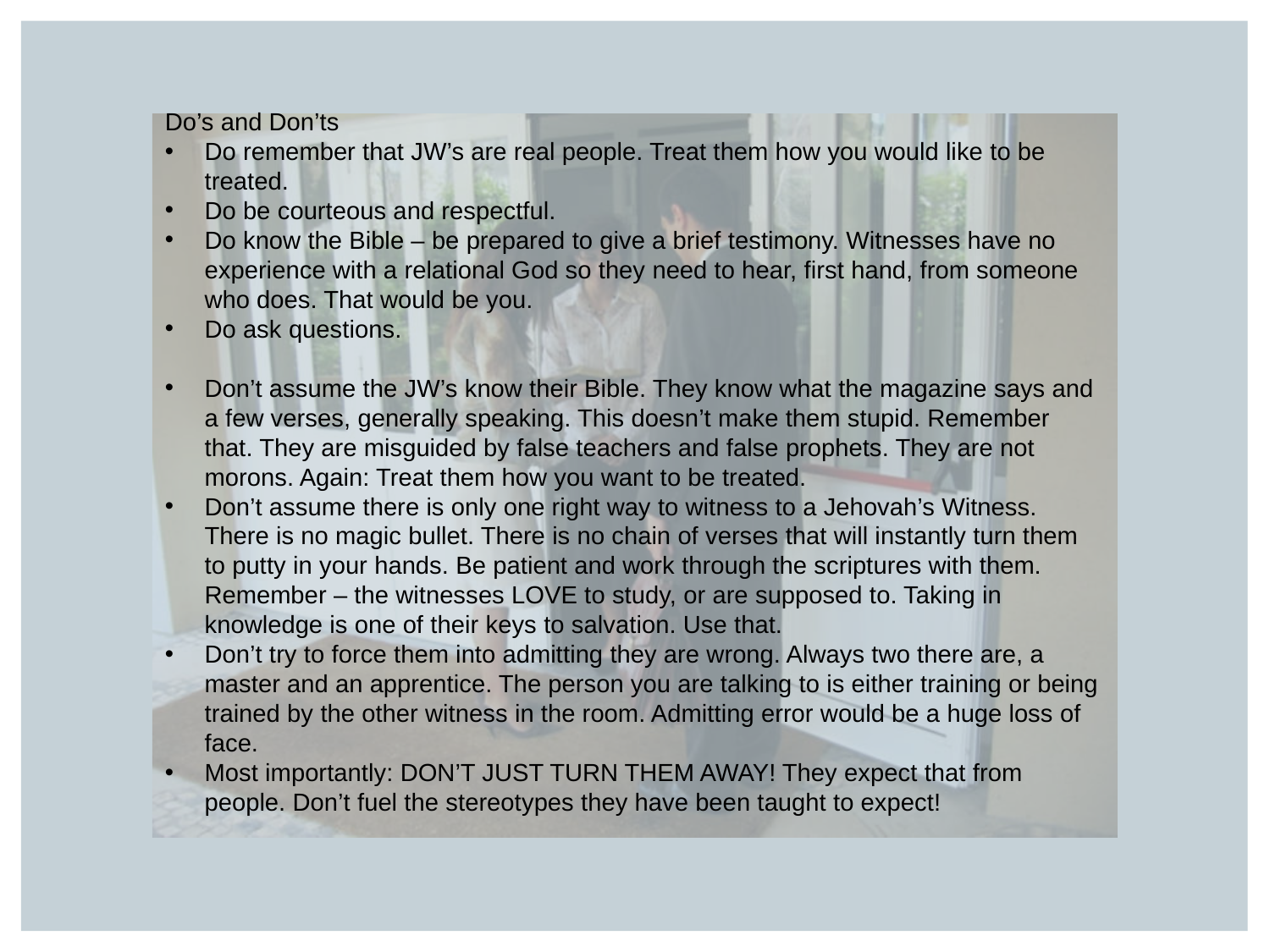

Do’s and Don’ts
Do remember that JW’s are real people. Treat them how you would like to be treated.
Do be courteous and respectful.
Do know the Bible – be prepared to give a brief testimony. Witnesses have no experience with a relational God so they need to hear, first hand, from someone who does. That would be you.
Do ask questions.
Don’t assume the JW’s know their Bible. They know what the magazine says and a few verses, generally speaking. This doesn’t make them stupid. Remember that. They are misguided by false teachers and false prophets. They are not morons. Again: Treat them how you want to be treated.
Don’t assume there is only one right way to witness to a Jehovah’s Witness. There is no magic bullet. There is no chain of verses that will instantly turn them to putty in your hands. Be patient and work through the scriptures with them. Remember – the witnesses LOVE to study, or are supposed to. Taking in knowledge is one of their keys to salvation. Use that.
Don’t try to force them into admitting they are wrong. Always two there are, a master and an apprentice. The person you are talking to is either training or being trained by the other witness in the room. Admitting error would be a huge loss of face.
Most importantly: DON’T JUST TURN THEM AWAY! They expect that from people. Don’t fuel the stereotypes they have been taught to expect!